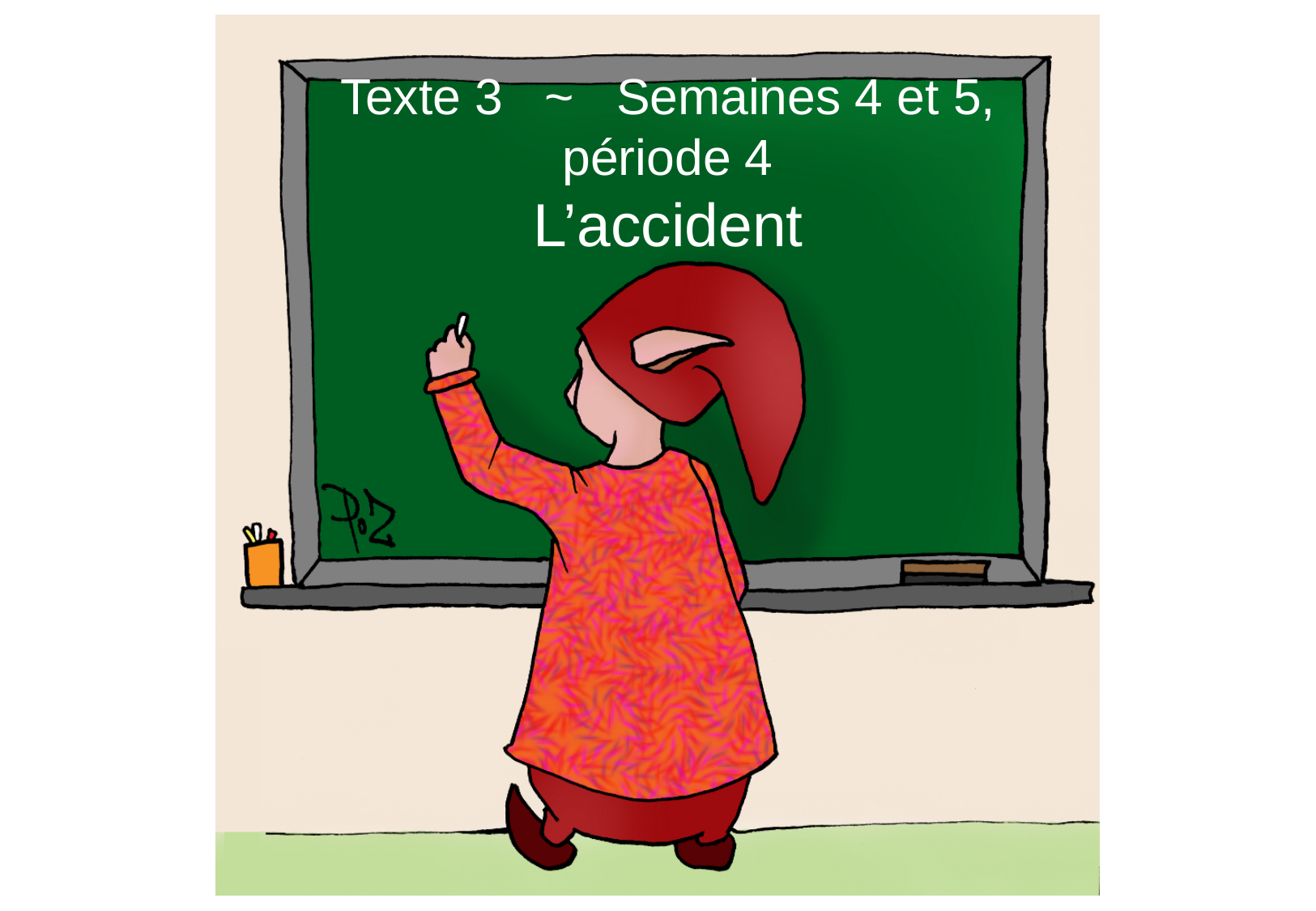

Texte 3   ~   Semaines 4 et 5, période 4
L’accident